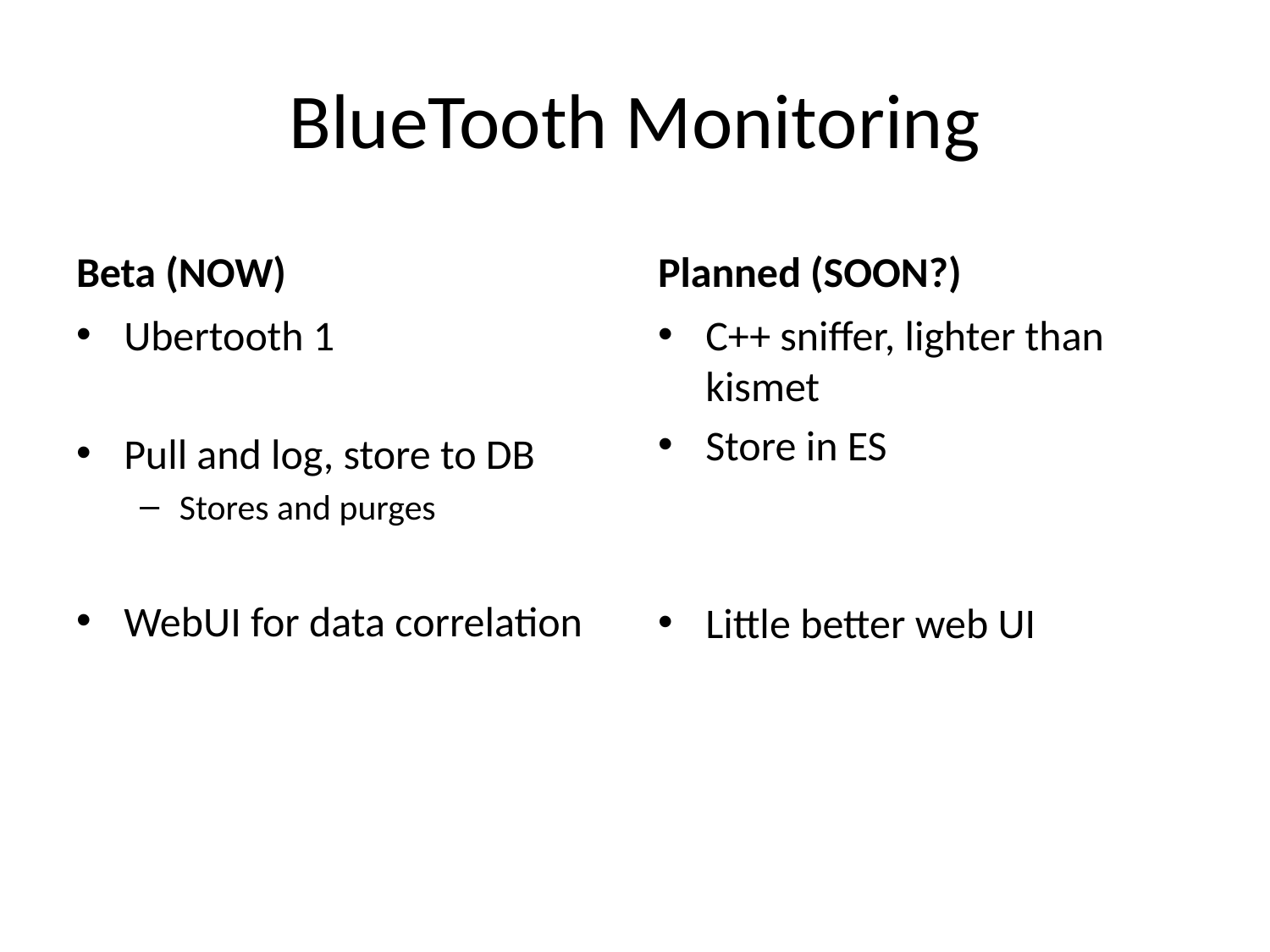

# BlueTooth Monitoring
Beta (NOW)
Planned (SOON?)
Ubertooth 1

Pull and log, store to DB
Stores and purges

WebUI for data correlation

C++ sniffer, lighter than kismet
Store in ES

Little better web UI